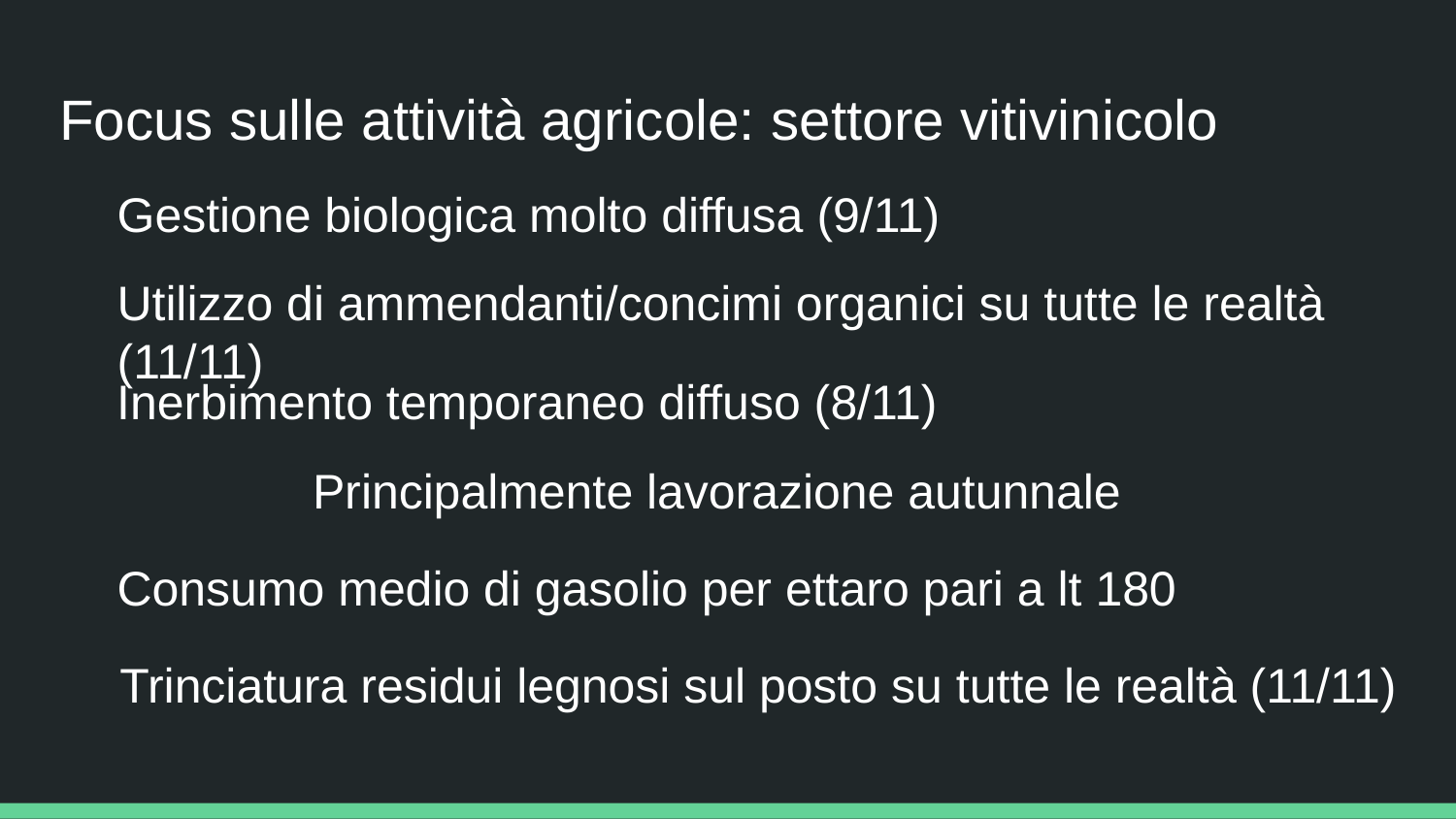

Focus sulle attività agricole: settore vitivinicolo
Gestione biologica molto diffusa (9/11)
Utilizzo di ammendanti/concimi organici su tutte le realtà (11/11)
Inerbimento temporaneo diffuso (8/11)

Principalmente lavorazione autunnale
Consumo medio di gasolio per ettaro pari a lt 180
Trinciatura residui legnosi sul posto su tutte le realtà (11/11)